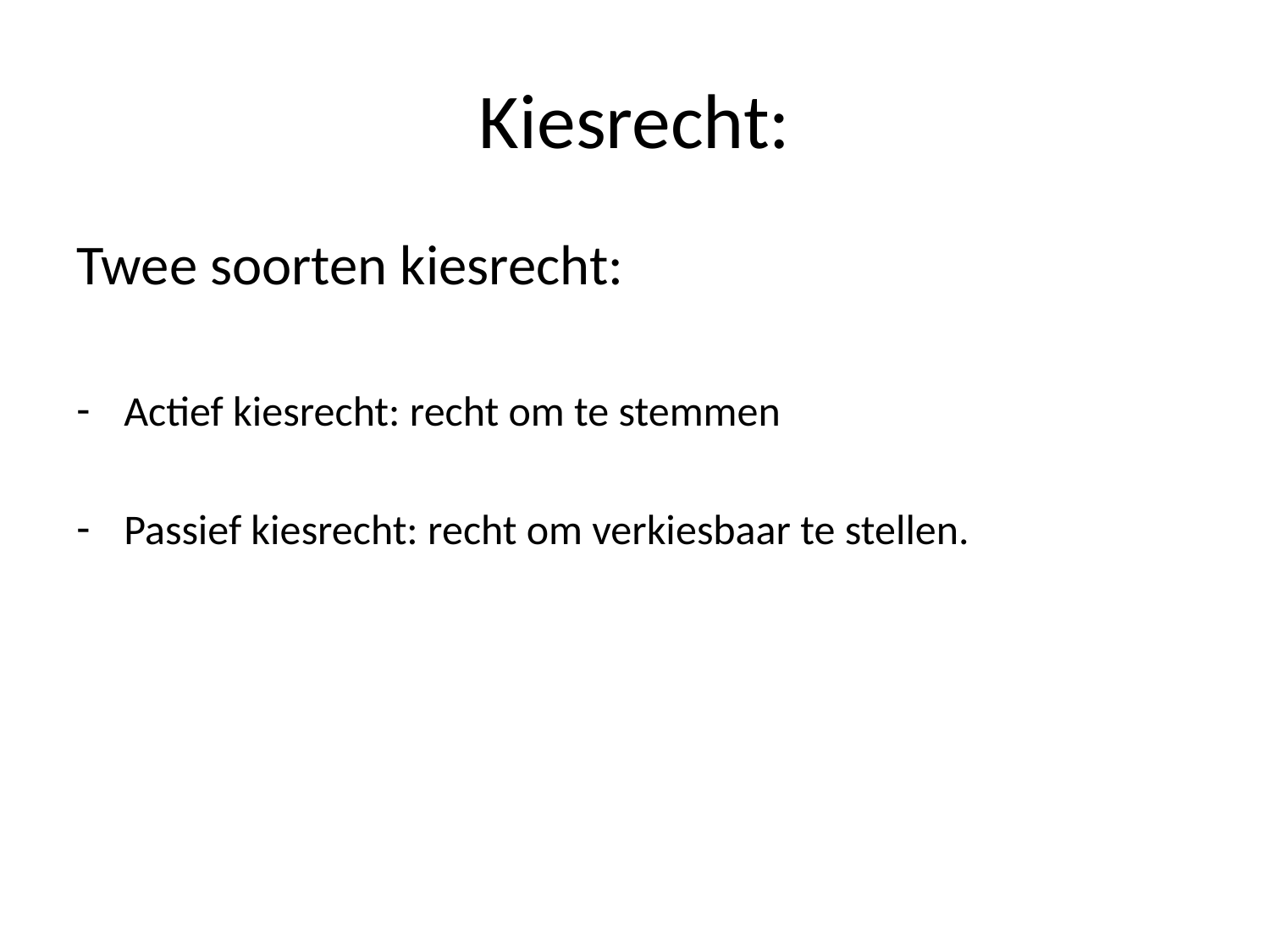

# Kiesrecht:
Twee soorten kiesrecht:

Actief kiesrecht: recht om te stemmen

Passief kiesrecht: recht om verkiesbaar te stellen.